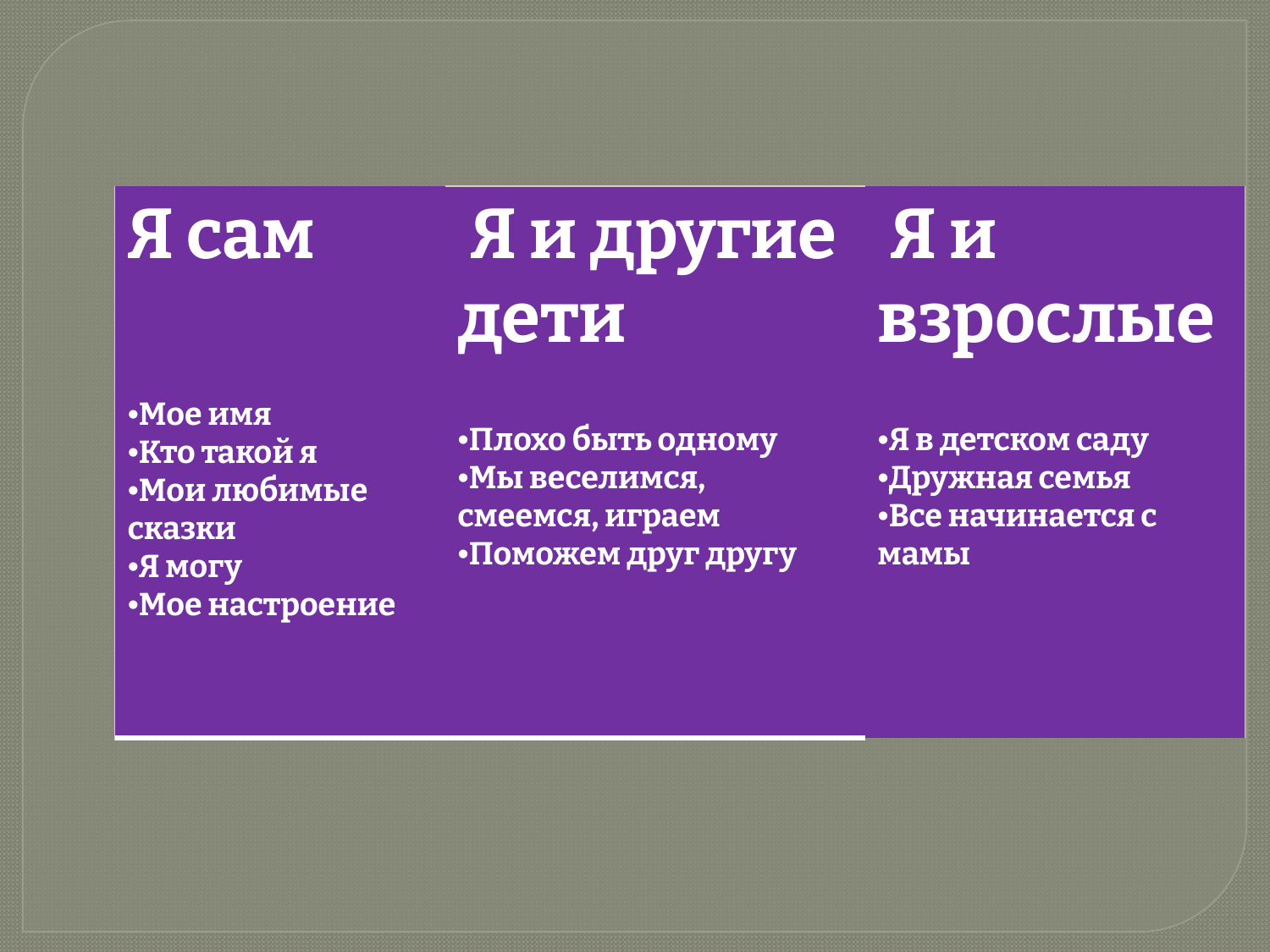

| Я сам Мое имя Кто такой я Мои любимые сказки Я могу Мое настроение | Я и другие дети Плохо быть одному Мы веселимся, смеемся, играем Поможем друг другу | Я и взрослые Я в детском саду Дружная семья Все начинается с мамы |
| --- | --- | --- |